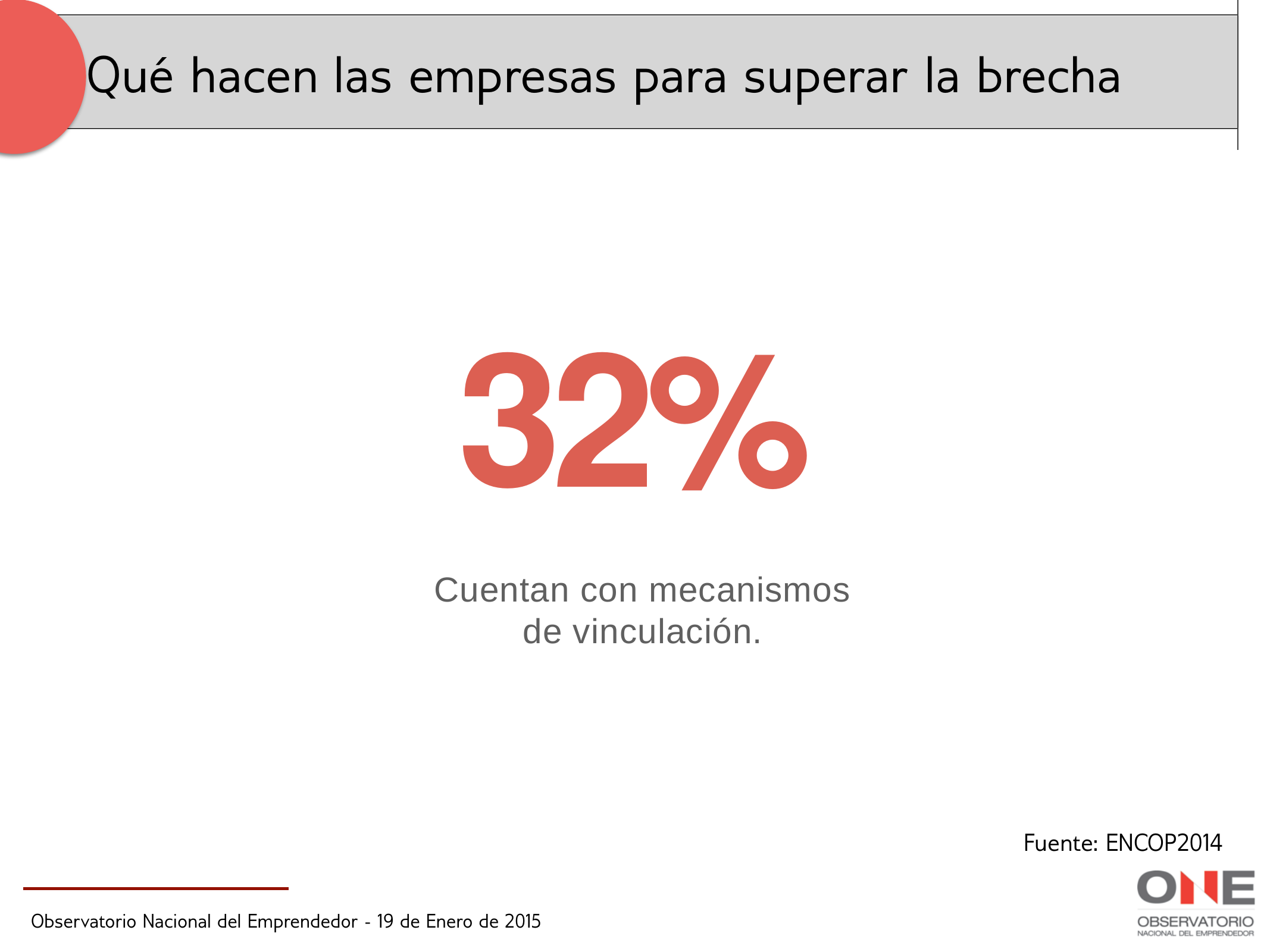

Qué hacen las empresas para superar la brecha
32%
Cuentan con mecanismos de vinculación.
Fuente: ENCOP2014